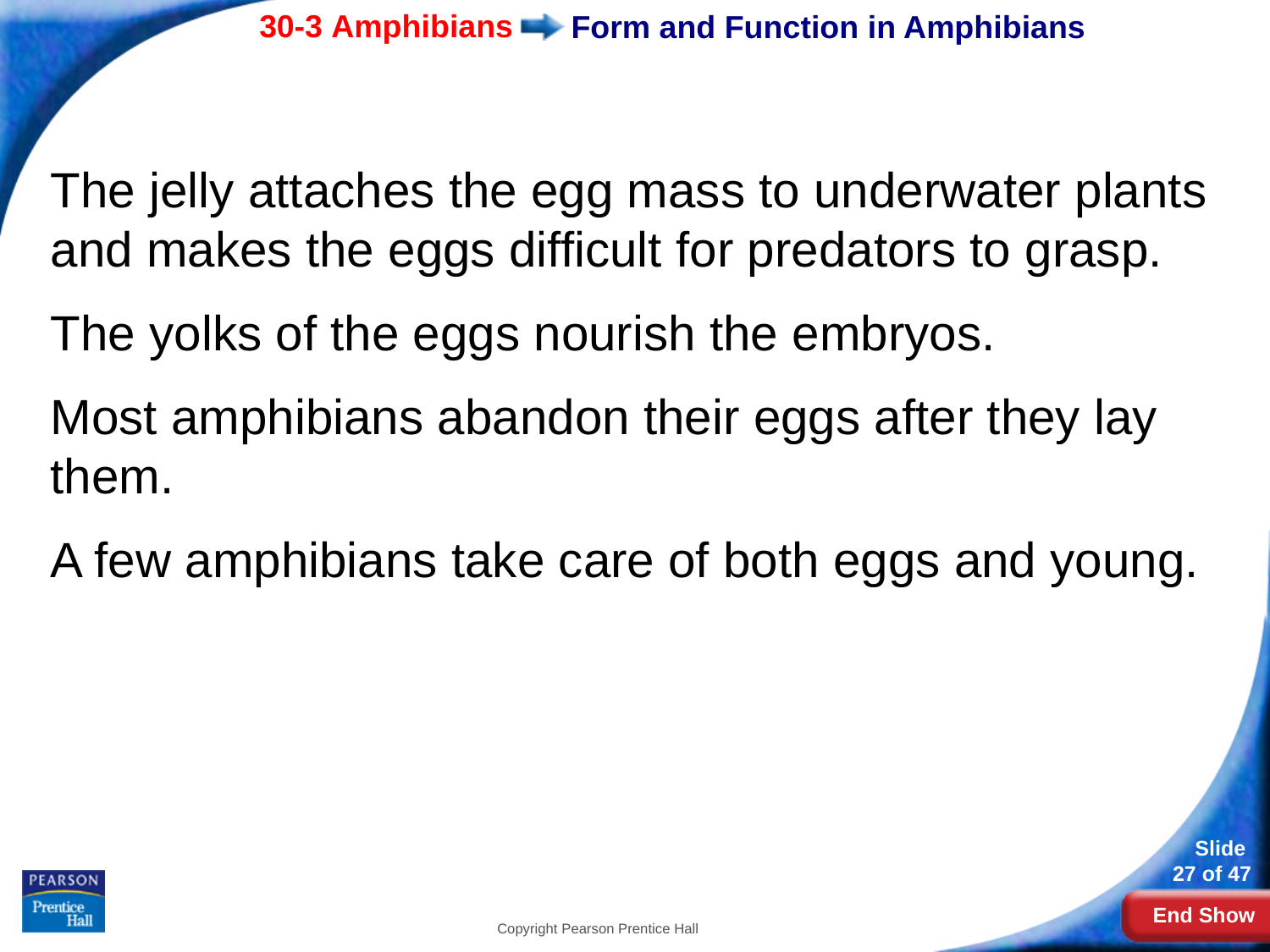

# Form and Function in Amphibians
The jelly attaches the egg mass to underwater plants and makes the eggs difficult for predators to grasp.
The yolks of the eggs nourish the embryos.
Most amphibians abandon their eggs after they lay them.
A few amphibians take care of both eggs and young.
Copyright Pearson Prentice Hall